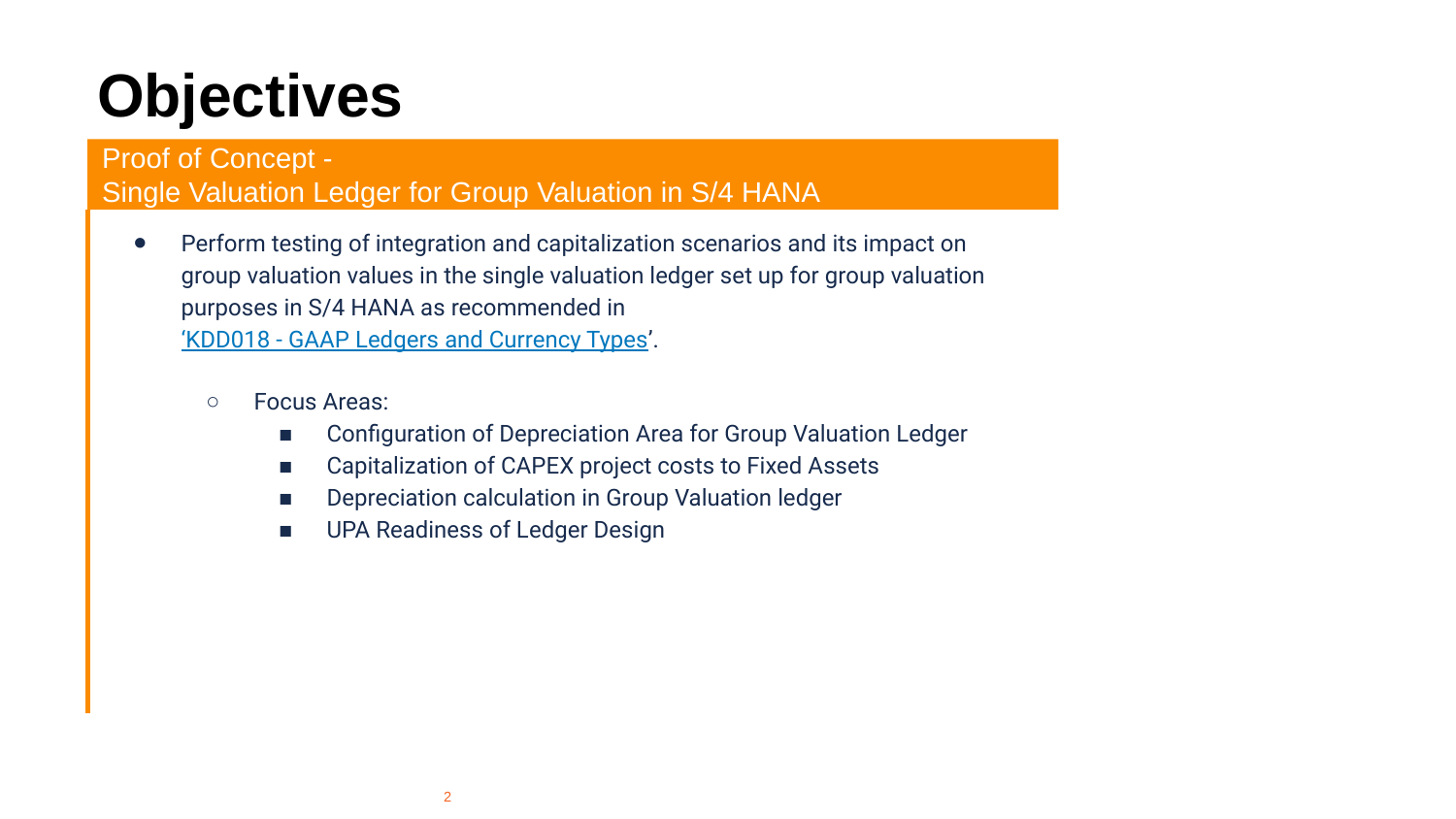

# Objectives
Proof of Concept -
Single Valuation Ledger for Group Valuation in S/4 HANA
Perform testing of integration and capitalization scenarios and its impact on group valuation values in the single valuation ledger set up for group valuation purposes in S/4 HANA as recommended in ‘KDD018 - GAAP Ledgers and Currency Types’.

Focus Areas:
Configuration of Depreciation Area for Group Valuation Ledger
Capitalization of CAPEX project costs to Fixed Assets
Depreciation calculation in Group Valuation ledger
UPA Readiness of Ledger Design

2